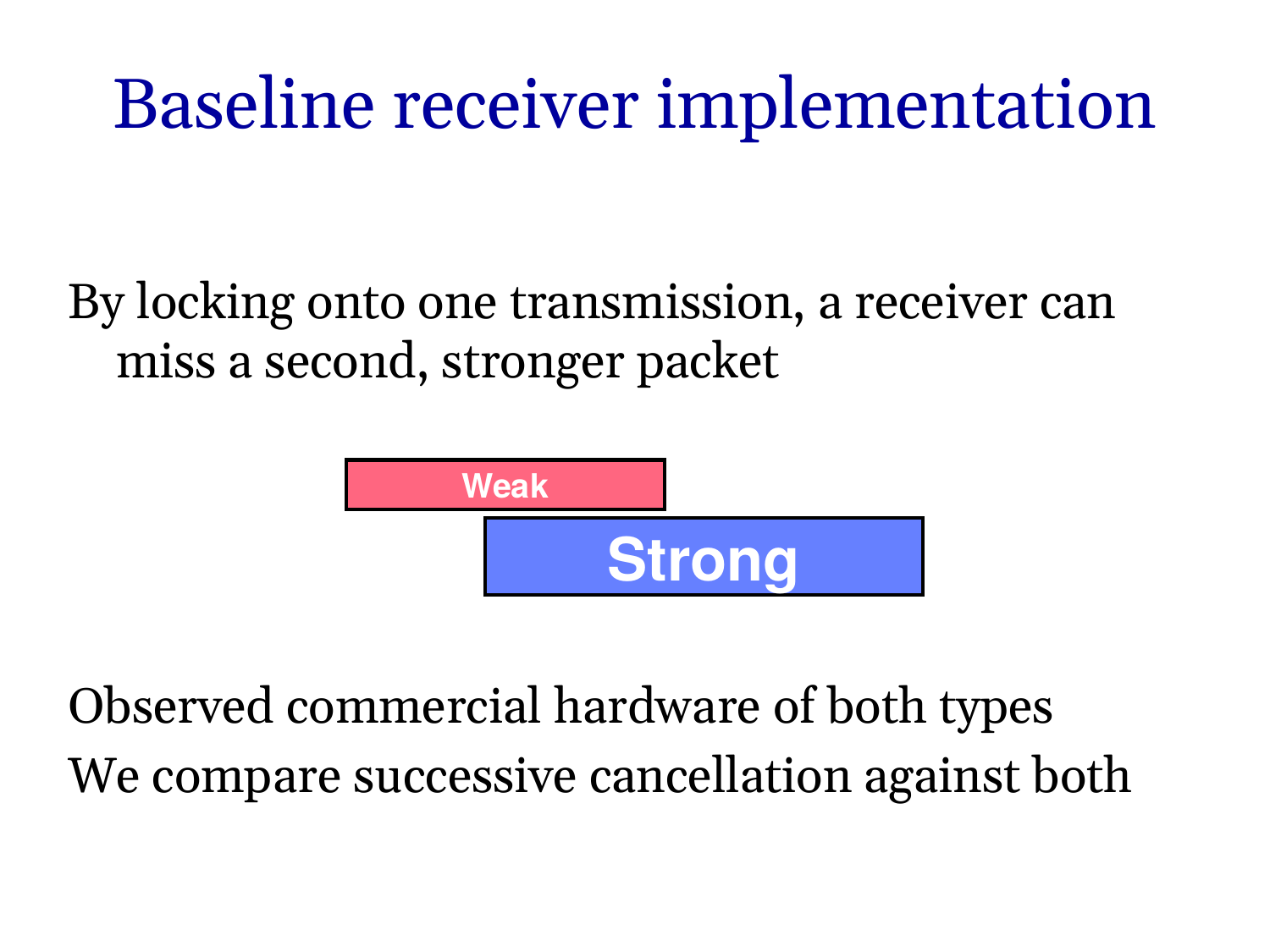

Baseline receiver implementation
By locking onto one transmission, a receiver can miss a second, stronger packet

Observed commercial hardware of both types
We compare successive cancellation against both
Weak
Strong